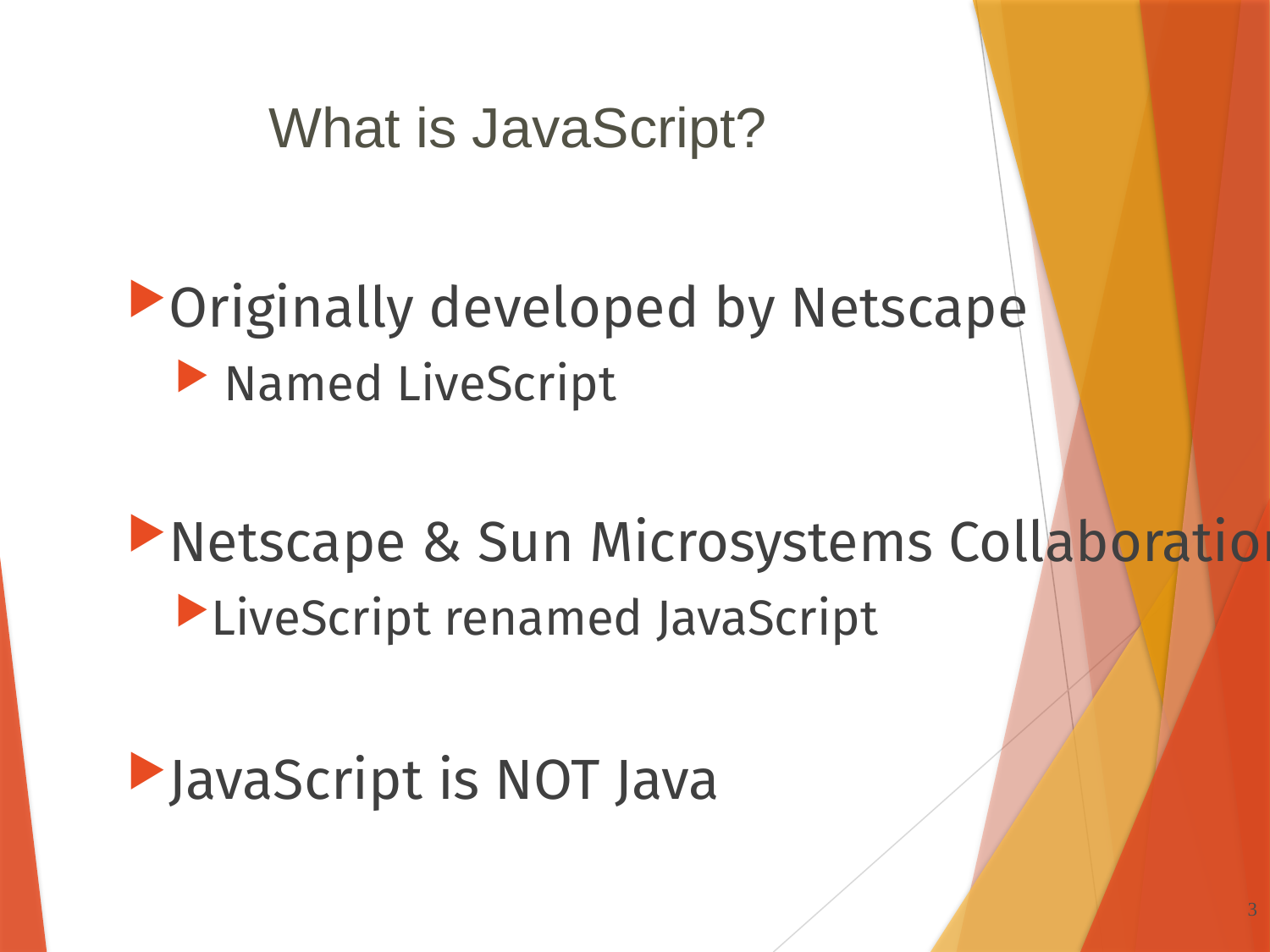

# What is JavaScript?
Originally developed by Netscape
 Named LiveScript

Netscape & Sun Microsystems Collaboration
LiveScript renamed JavaScript

JavaScript is NOT Java
3